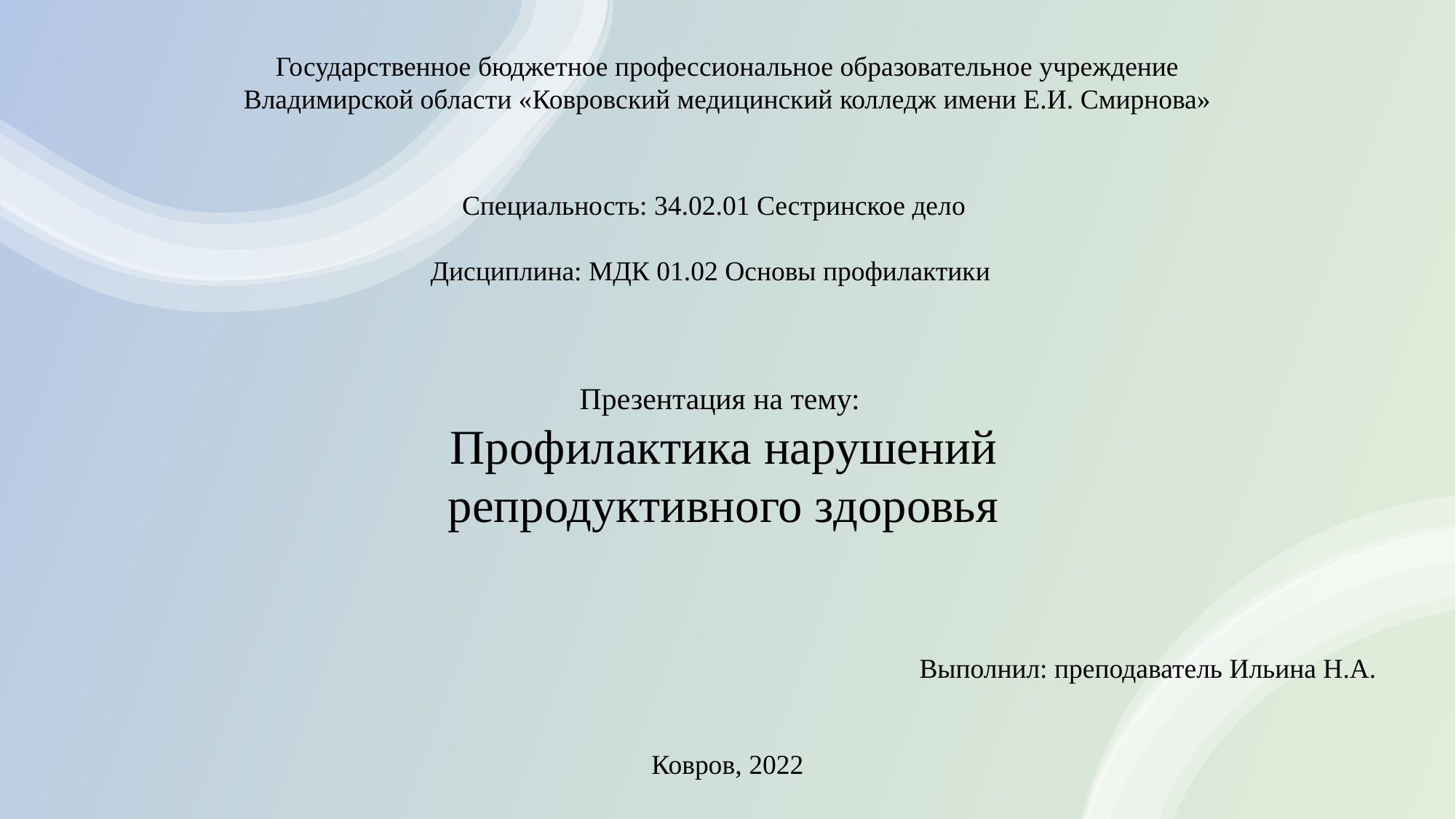

Государственное бюджетное профессиональное образовательное учреждение Владимирской области «Ковровский медицинский колледж имени Е.И. Смирнова»
Специальность: 34.02.01 Сестринское дело

Дисциплина: МДК 01.02 Основы профилактики
Презентация на тему:
Профилактика нарушений репродуктивного здоровья

Выполнил: преподаватель Ильина Н.А.
Ковров, 2022